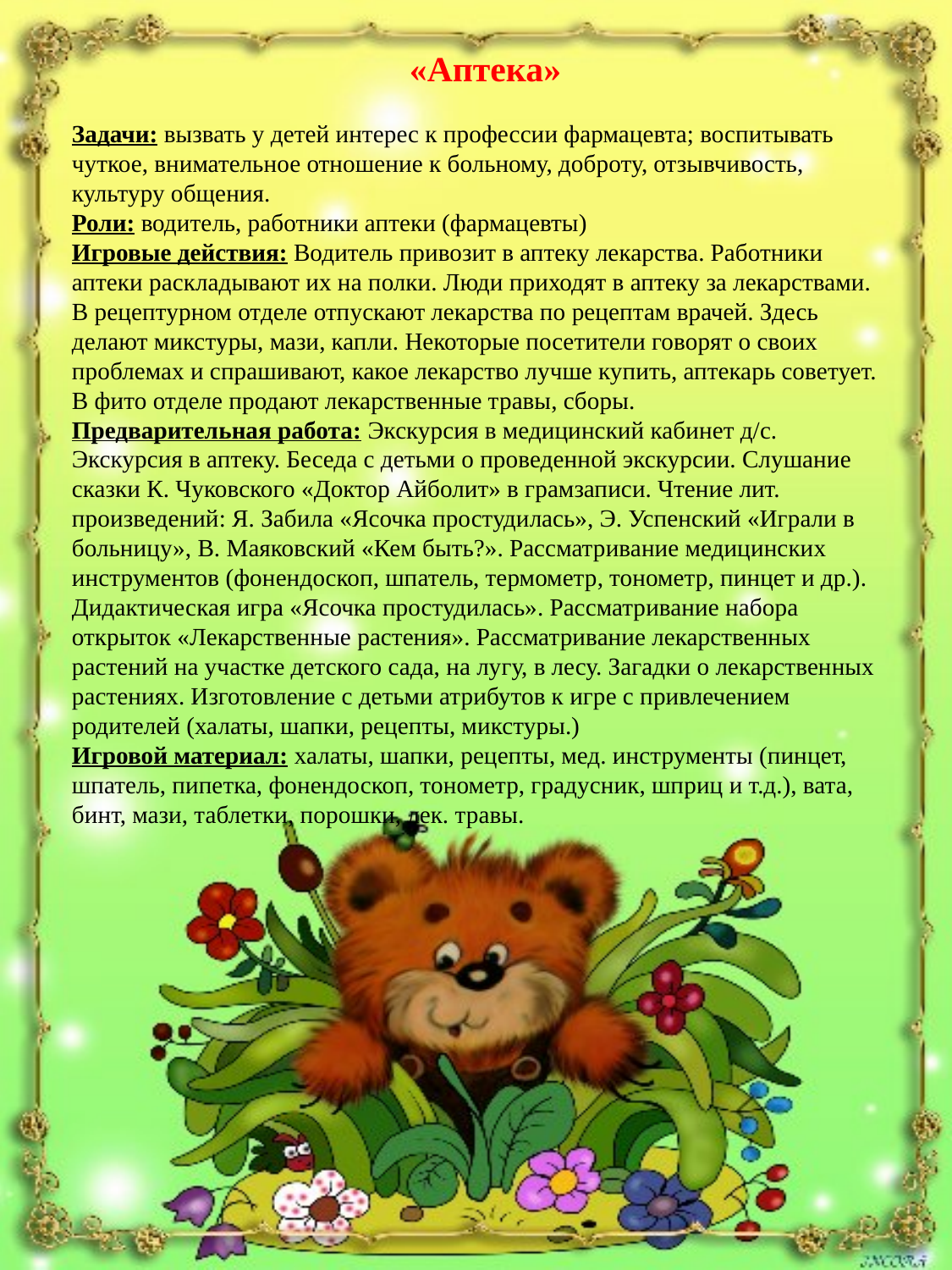

«Аптека»

Задачи: вызвать у детей интерес к профессии фармацевта; воспитывать чуткое, внимательное отношение к больному, доброту, отзывчивость, культуру общения.
Роли: водитель, работники аптеки (фармацевты)
Игровые действия: Водитель привозит в аптеку лекарства. Работники аптеки раскладывают их на полки. Люди приходят в аптеку за лекарствами. В рецептурном отделе отпускают лекарства по рецептам врачей. Здесь делают микстуры, мази, капли. Некоторые посетители говорят о своих проблемах и спрашивают, какое лекарство лучше купить, аптекарь советует. В фито отделе продают лекарственные травы, сборы.
Предварительная работа: Экскурсия в медицинский кабинет д/с. Экскурсия в аптеку. Беседа с детьми о проведенной экскурсии. Слушание сказки К. Чуковского «Доктор Айболит» в грамзаписи. Чтение лит. произведений: Я. Забила «Ясочка простудилась», Э. Успенский «Играли в больницу», В. Маяковский «Кем быть?». Рассматривание медицинских инструментов (фонендоскоп, шпатель, термометр, тонометр, пинцет и др.). Дидактическая игра «Ясочка простудилась». Рассматривание набора открыток «Лекарственные растения». Рассматривание лекарственных растений на участке детского сада, на лугу, в лесу. Загадки о лекарственных растениях. Изготовление с детьми атрибутов к игре с привлечением родителей (халаты, шапки, рецепты, микстуры.)
Игровой материал: халаты, шапки, рецепты, мед. инструменты (пинцет, шпатель, пипетка, фонендоскоп, тонометр, градусник, шприц и т.д.), вата, бинт, мази, таблетки, порошки, лек. травы.